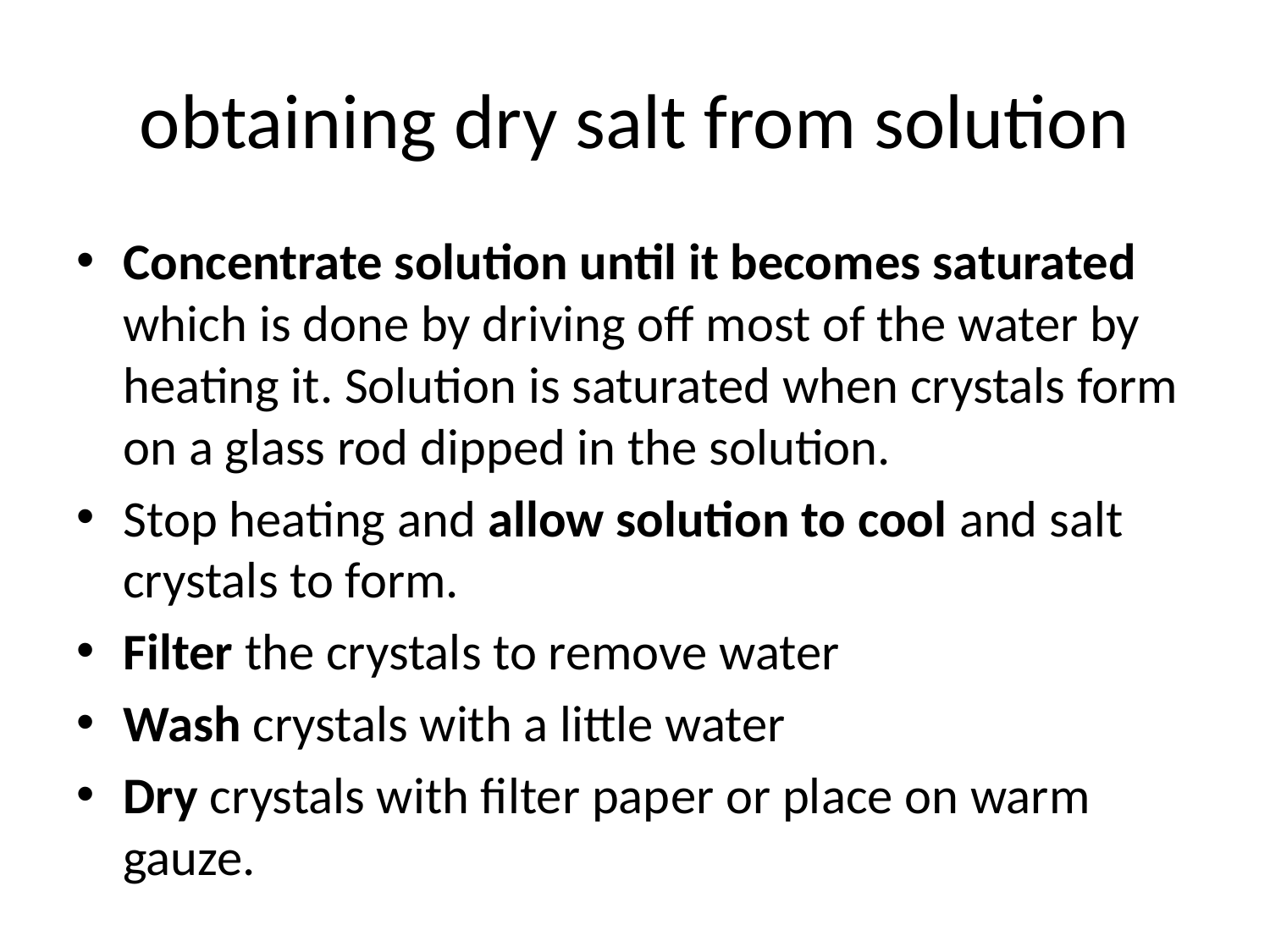

# obtaining dry salt from solution
Concentrate solution until it becomes saturated which is done by driving off most of the water by heating it. Solution is saturated when crystals form on a glass rod dipped in the solution.
Stop heating and allow solution to cool and salt crystals to form.
Filter the crystals to remove water
Wash crystals with a little water
Dry crystals with filter paper or place on warm gauze.